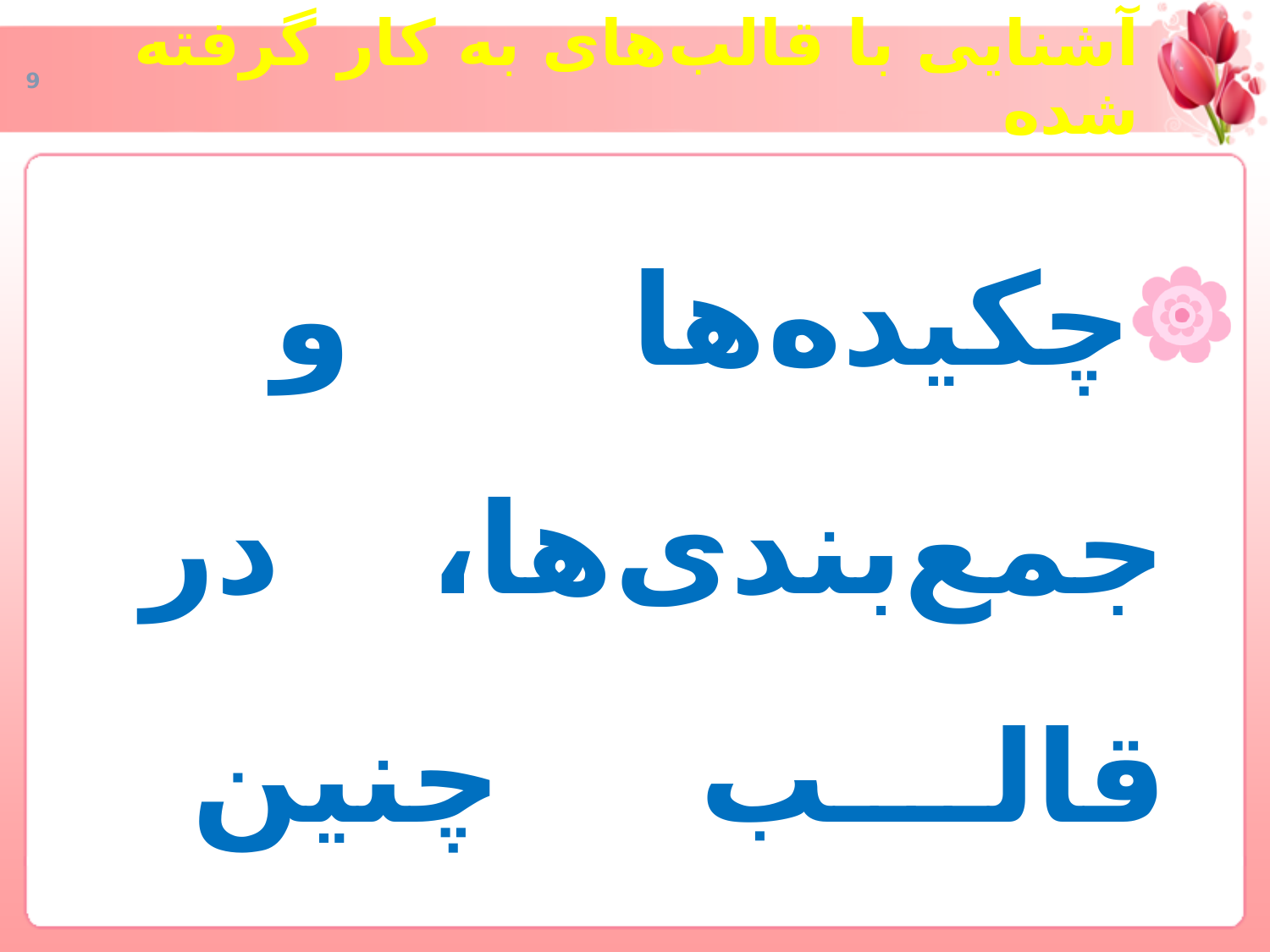

# آشنایی با قالب‌های به کار گرفته شده
چکیده‌ها و جمع‌بندی‌ها، در قالب چنین تصویری عرضه شده است.